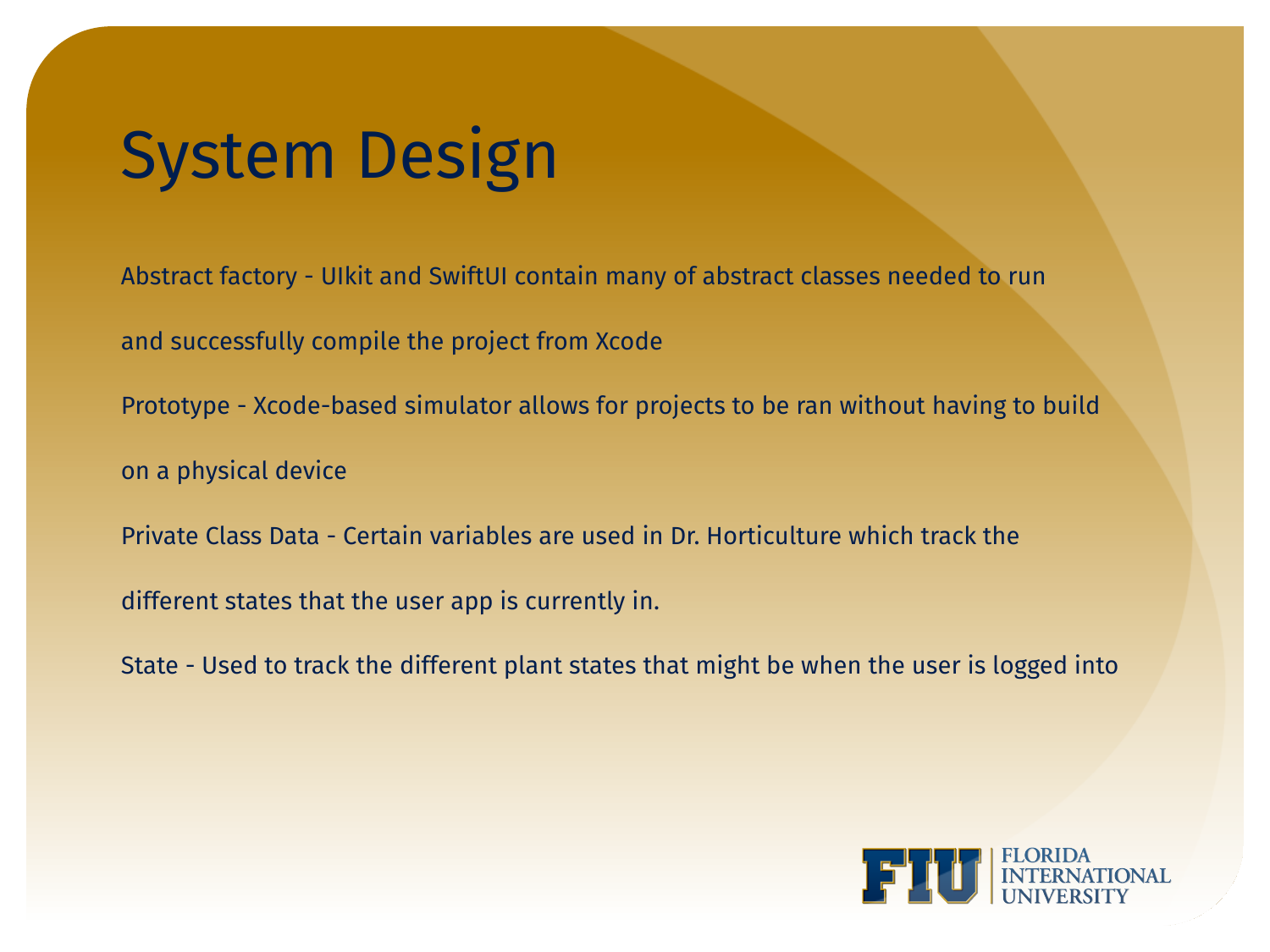

# System Design
Abstract factory - UIkit and SwiftUI contain many of abstract classes needed to run
and successfully compile the project from Xcode
Prototype - Xcode-based simulator allows for projects to be ran without having to build
on a physical device
Private Class Data - Certain variables are used in Dr. Horticulture which track the
different states that the user app is currently in.
State - Used to track the different plant states that might be when the user is logged into